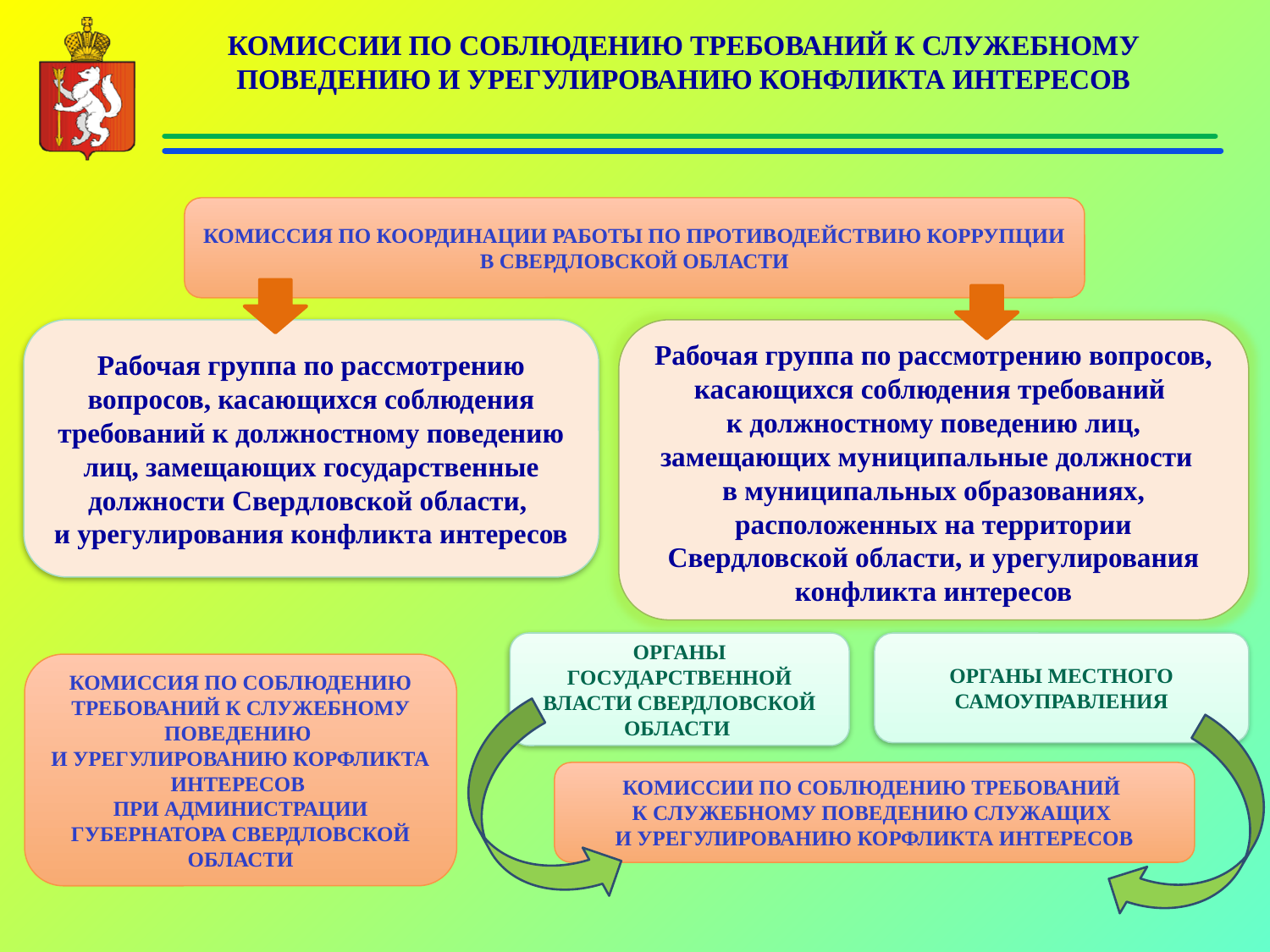

# КОМИССИИ ПО СОБЛЮДЕНИЮ ТРЕБОВАНИЙ К СЛУЖЕБНОМУ ПОВЕДЕНИЮ И УРЕГУЛИРОВАНИЮ КОНФЛИКТА ИНТЕРЕСОВ
КОМИССИЯ ПО КООРДИНАЦИИ РАБОТЫ ПО ПРОТИВОДЕЙСТВИЮ КОРРУПЦИИ В СВЕРДЛОВСКОЙ ОБЛАСТИ

Рабочая группа по рассмотрению вопросов, касающихся соблюдения требований к должностному поведению лиц, замещающих государственные должности Свердловской области,
и урегулирования конфликта интересов

Рабочая группа по рассмотрению вопросов, касающихся соблюдения требований
к должностному поведению лиц, замещающих муниципальные должности
в муниципальных образованиях, расположенных на территории Свердловской области, и урегулирования конфликта интересов

ОРГАНЫ ГОСУДАРСТВЕННОЙ ВЛАСТИ СВЕРДЛОВСКОЙ ОБЛАСТИ
ОРГАНЫ МЕСТНОГО САМОУПРАВЛЕНИЯ
КОМИССИЯ ПО СОБЛЮДЕНИЮ ТРЕБОВАНИЙ К СЛУЖЕБНОМУ ПОВЕДЕНИЮ
И УРЕГУЛИРОВАНИЮ КОРФЛИКТА ИНТЕРЕСОВ
ПРИ АДМИНИСТРАЦИИ ГУБЕРНАТОРА СВЕРДЛОВСКОЙ ОБЛАСТИ

КОМИССИИ ПО СОБЛЮДЕНИЮ ТРЕБОВАНИЙ
К СЛУЖЕБНОМУ ПОВЕДЕНИЮ СЛУЖАЩИХ
И УРЕГУЛИРОВАНИЮ КОРФЛИКТА ИНТЕРЕСОВ